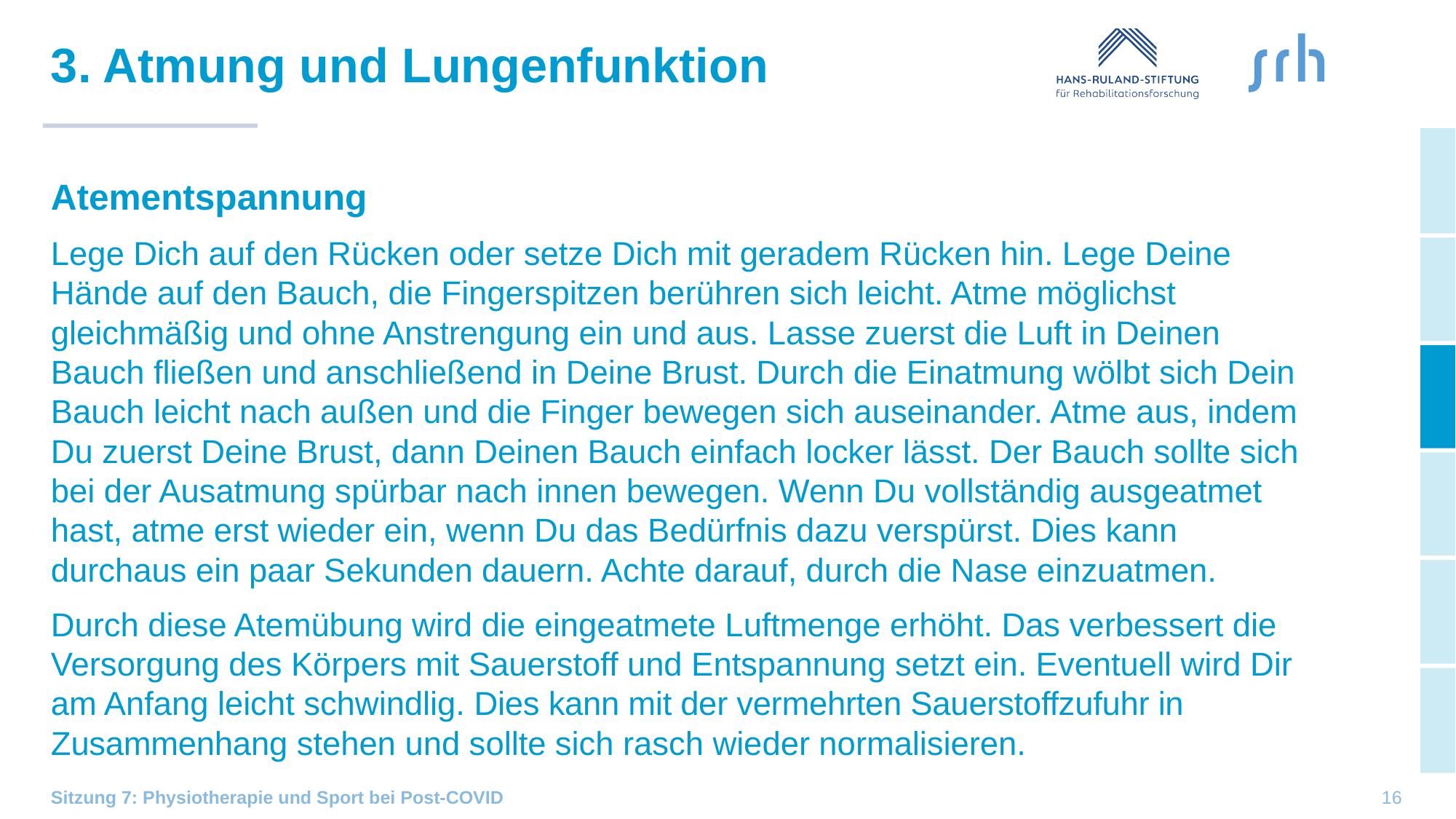

# 3. Atmung und Lungenfunktion
Atementspannung
Lege Dich auf den Rücken oder setze Dich mit geradem Rücken hin. Lege Deine Hände auf den Bauch, die Fingerspitzen berühren sich leicht. Atme möglichst gleichmäßig und ohne Anstrengung ein und aus. Lasse zuerst die Luft in Deinen Bauch fließen und anschließend in Deine Brust. Durch die Einatmung wölbt sich Dein Bauch leicht nach außen und die Finger bewegen sich auseinander. Atme aus, indem Du zuerst Deine Brust, dann Deinen Bauch einfach locker lässt. Der Bauch sollte sich bei der Ausatmung spürbar nach innen bewegen. Wenn Du vollständig ausgeatmet hast, atme erst wieder ein, wenn Du das Bedürfnis dazu verspürst. Dies kann durchaus ein paar Sekunden dauern. Achte darauf, durch die Nase einzuatmen.
Durch diese Atemübung wird die eingeatmete Luftmenge erhöht. Das verbessert die Versorgung des Körpers mit Sauerstoff und Entspannung setzt ein. Eventuell wird Dir am Anfang leicht schwindlig. Dies kann mit der vermehrten Sauerstoffzufuhr in Zusammenhang stehen und sollte sich rasch wieder normalisieren.
16
Sitzung 7: Physiotherapie und Sport bei Post-COVID